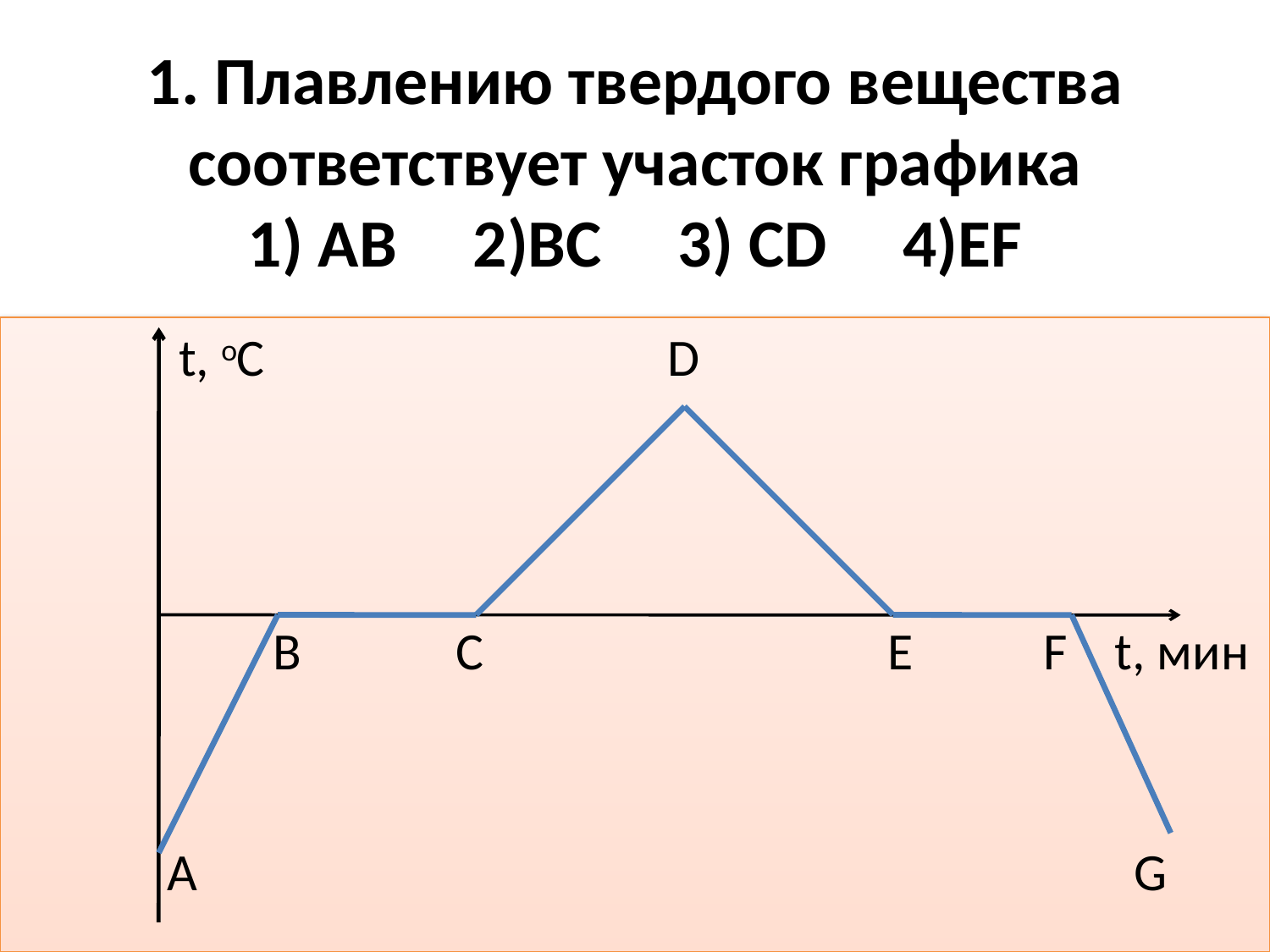

# 1. Плавлению твердого вещества соответствует участок графика 1) АВ     2)ВС     3) CD     4)EF
              t, оС                                  D

                      B             C                                  E           F    t, мин

             A                                                                               G